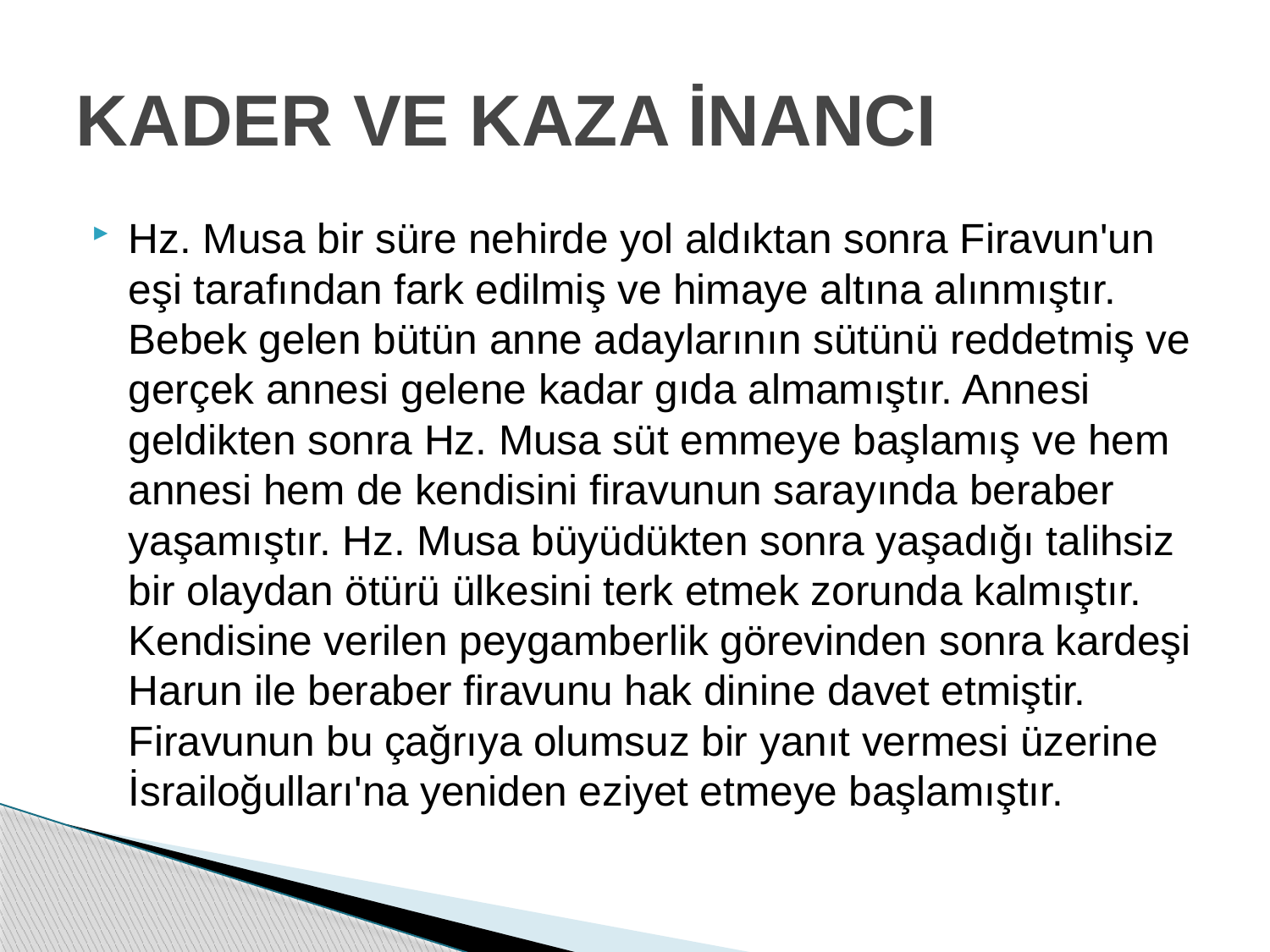

# KADER VE KAZA İNANCI
Hz. Musa bir süre nehirde yol aldıktan sonra Firavun'un eşi tarafından fark edilmiş ve himaye altına alınmıştır. Bebek gelen bütün anne adaylarının sütünü reddetmiş ve gerçek annesi gelene kadar gıda almamıştır. Annesi geldikten sonra Hz. Musa süt emmeye başlamış ve hem annesi hem de kendisini firavunun sarayında beraber yaşamıştır. Hz. Musa büyüdükten sonra yaşadığı talihsiz bir olaydan ötürü ülkesini terk etmek zorunda kalmıştır. Kendisine verilen peygamberlik görevinden sonra kardeşi Harun ile beraber firavunu hak dinine davet etmiştir. Firavunun bu çağrıya olumsuz bir yanıt vermesi üzerine İsrailoğulları'na yeniden eziyet etmeye başlamıştır.